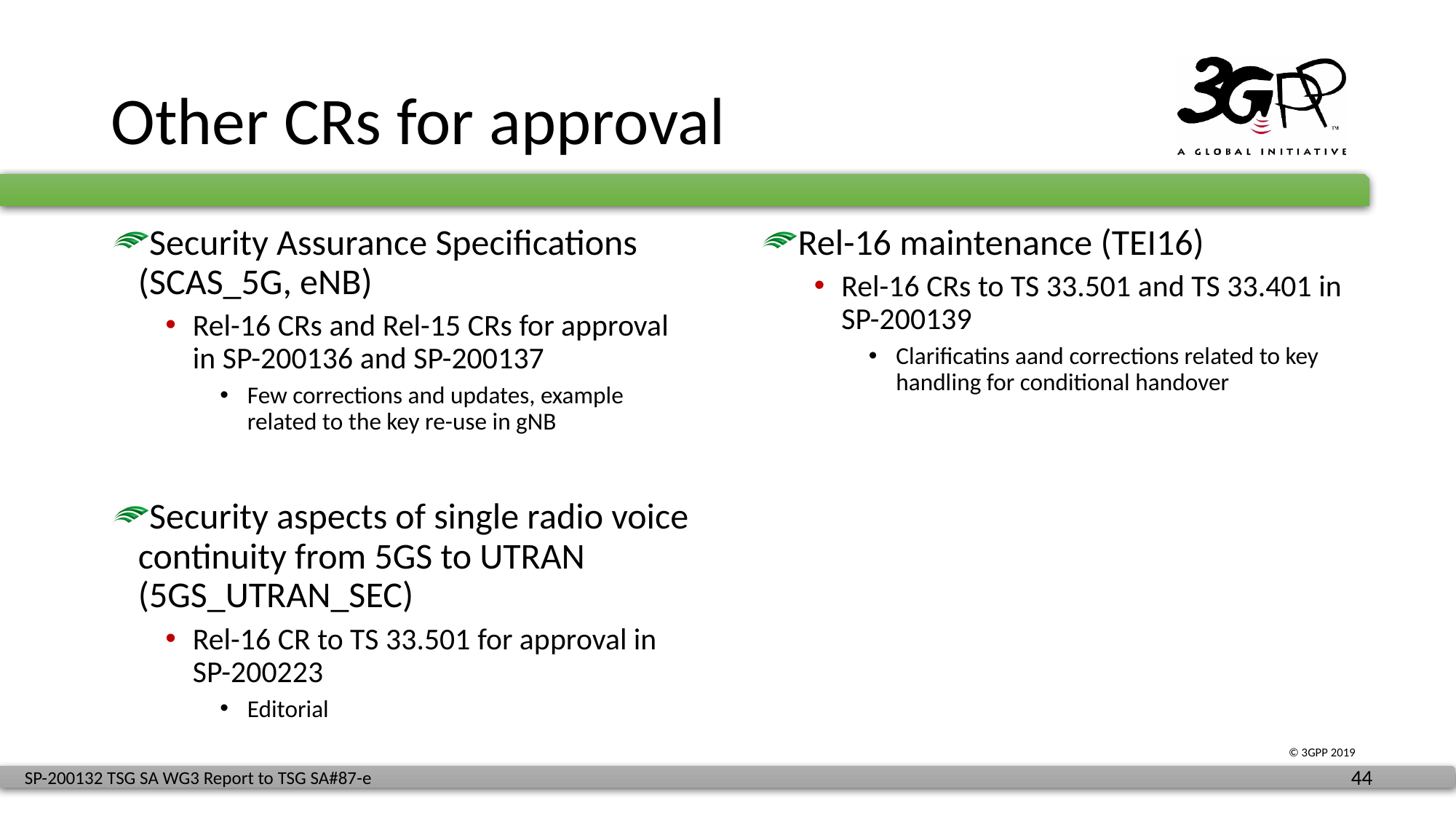

# Other CRs for approval
Security Assurance Specifications (SCAS_5G, eNB)
Rel-16 CRs and Rel-15 CRs for approval in SP-200136 and SP-200137
Few corrections and updates, example related to the key re-use in gNB

Security aspects of single radio voice continuity from 5GS to UTRAN (5GS_UTRAN_SEC)
Rel-16 CR to TS 33.501 for approval in SP-200223
Editorial

Rel-16 maintenance (TEI16)
Rel-16 CRs to TS 33.501 and TS 33.401 in SP-200139
Clarificatins aand corrections related to key handling for conditional handover